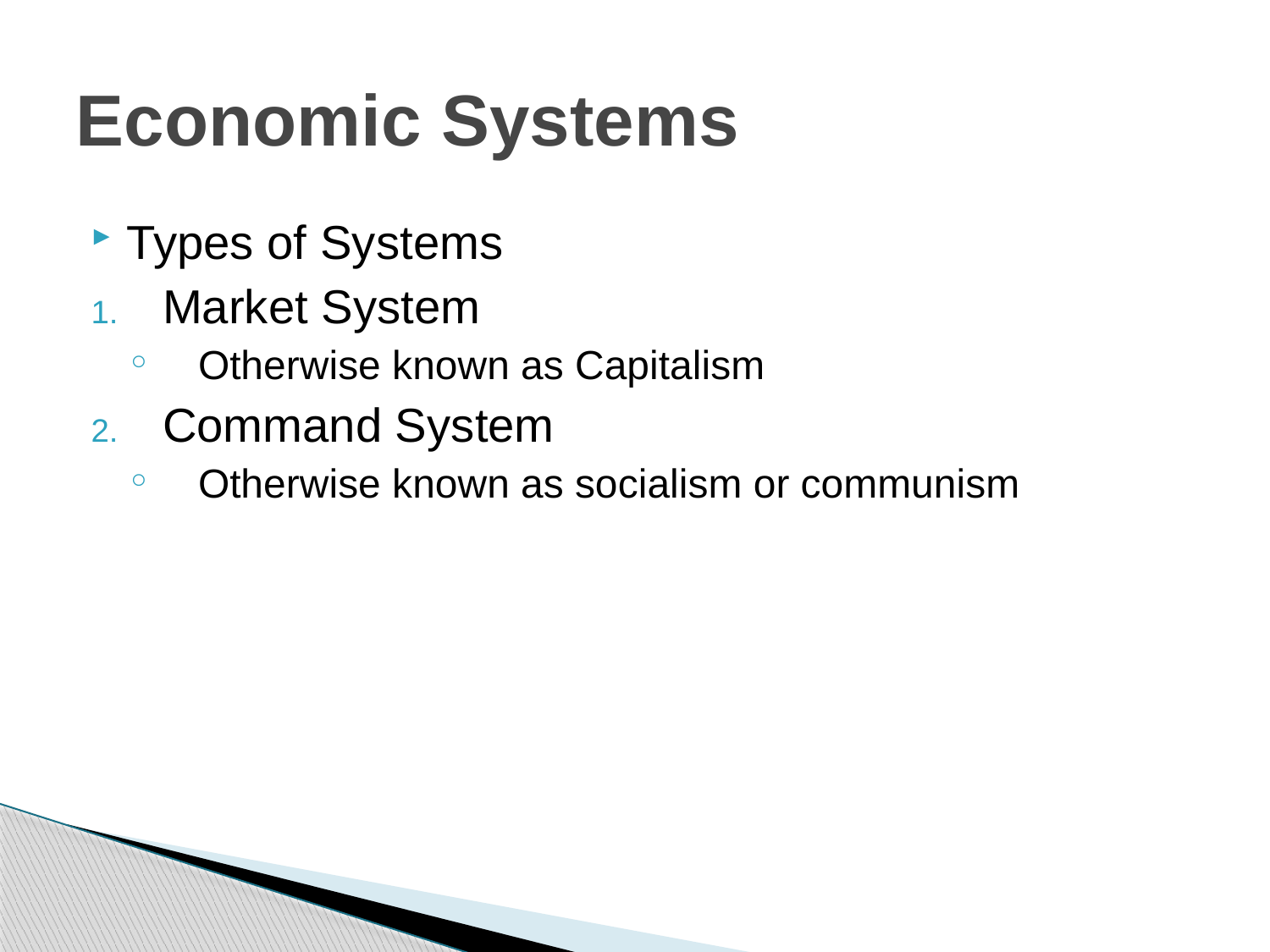

# Economic Systems
Types of Systems
Market System
Otherwise known as Capitalism
Command System
Otherwise known as socialism or communism